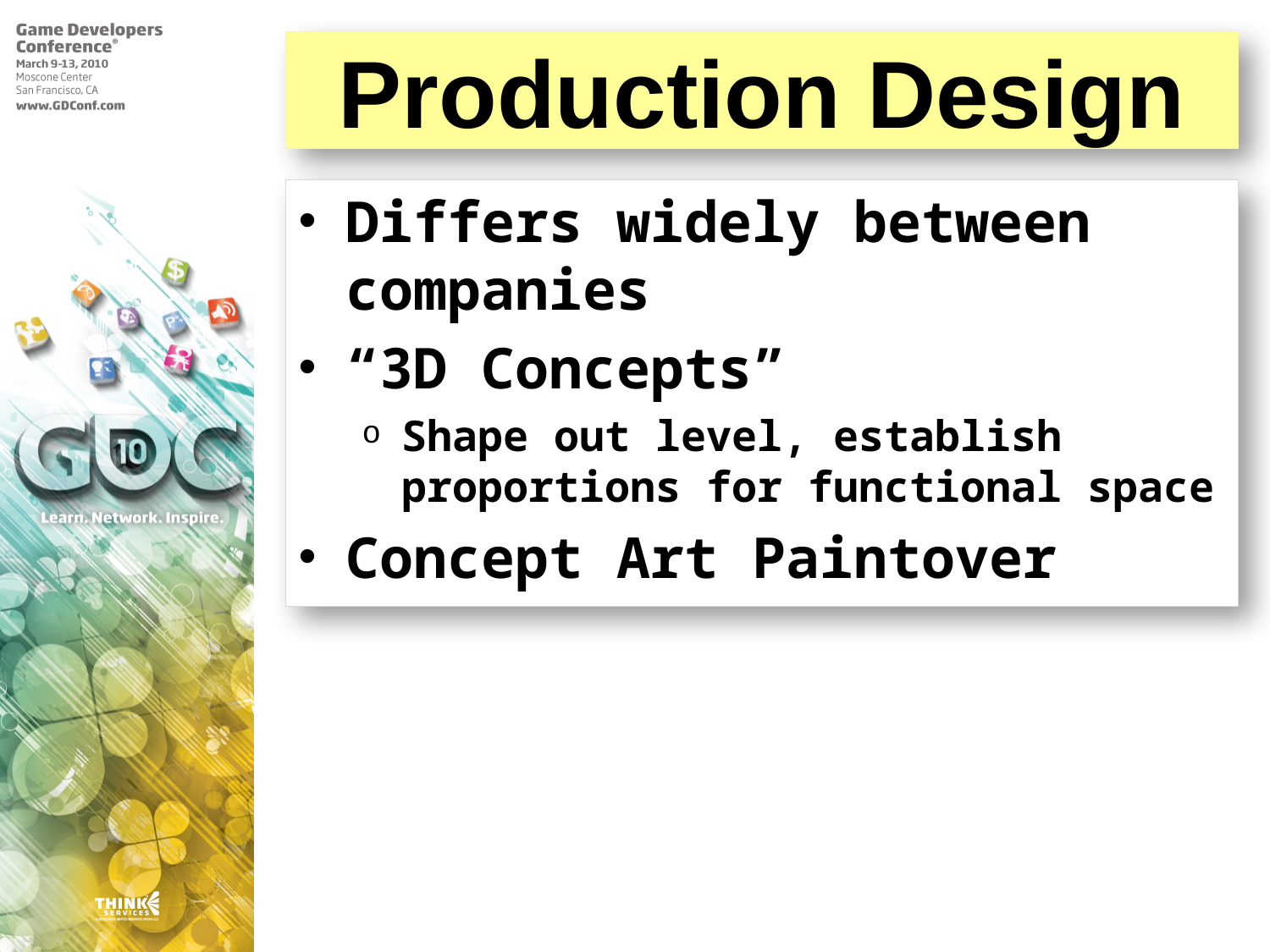

# Production Design
Differs widely between companies
“3D Concepts”
Shape out level, establish proportions for functional space
Concept Art Paintover